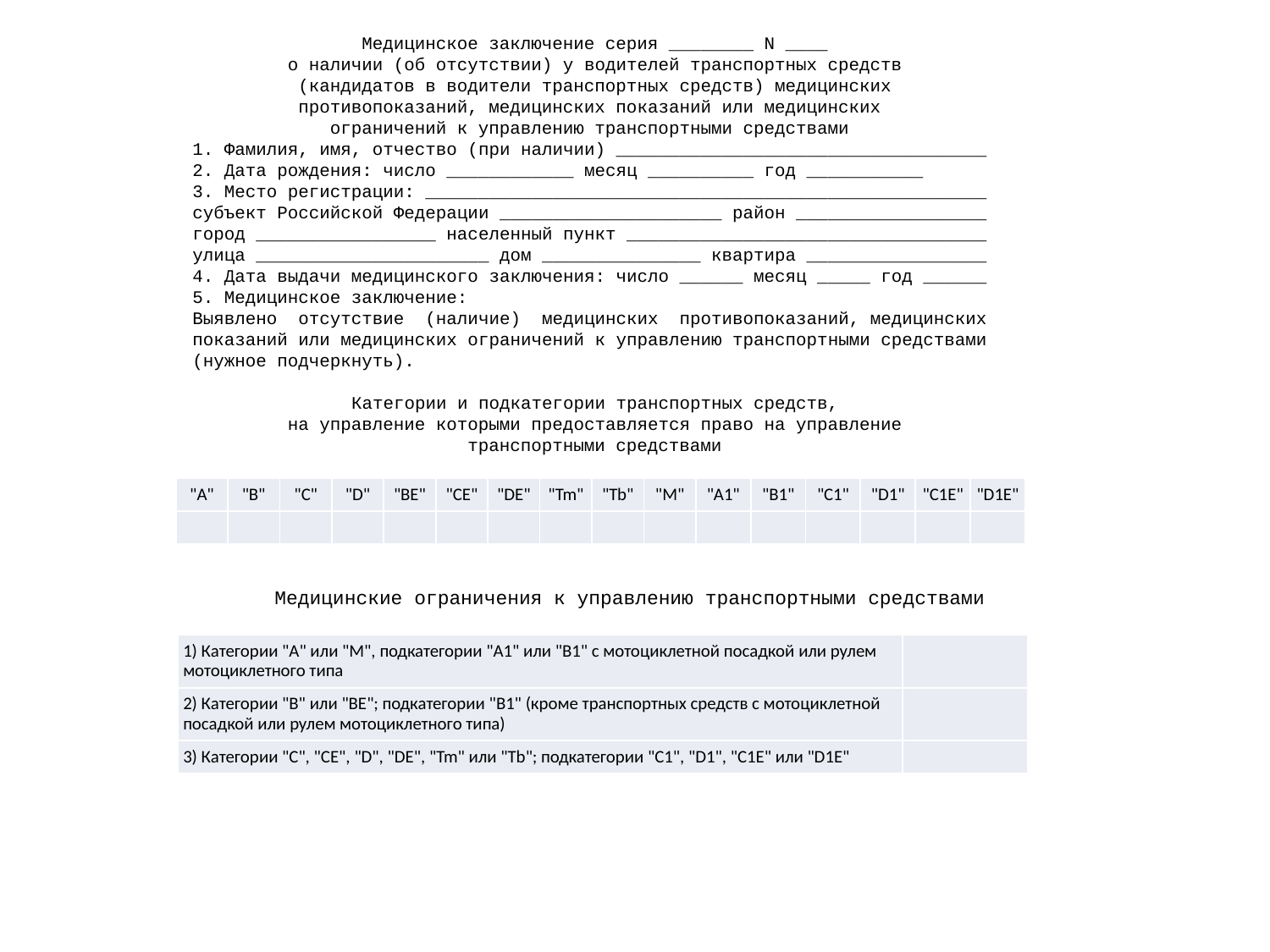

Медицинское заключение серия ________ N ____
         о наличии (об отсутствии) у водителей транспортных средств
          (кандидатов в водители транспортных средств) медицинских
          противопоказаний, медицинских показаний или медицинских
             ограничений к управлению транспортными средствами
1. Фамилия, имя, отчество (при наличии) ___________________________________
2. Дата рождения: число ____________ месяц __________ год ___________
3. Место регистрации: _____________________________________________________
субъект Российской Федерации _____________________ район __________________
город _________________ населенный пункт __________________________________
улица ______________________ дом _______________ квартира _________________
4. Дата выдачи медицинского заключения: число ______ месяц _____ год ______
5. Медицинское заключение:
Выявлено  отсутствие  (наличие)  медицинских  противопоказаний, медицинских
показаний или медицинских ограничений к управлению транспортными средствами
(нужное подчеркнуть).

 Категории и подкатегории транспортных средств,
         на управление которыми предоставляется право на управление
                          транспортными средствами

| "A" | "B" | "C" | "D" | "BE" | "CE" | "DE" | "Tm" | "Tb" | "M" | "A1" | "B1" | "C1" | "D1" | "C1E" | "D1E" |
| --- | --- | --- | --- | --- | --- | --- | --- | --- | --- | --- | --- | --- | --- | --- | --- |
|  |  |  |  |  |  |  |  |  |  |  |  |  |  |  |  |
Медицинские ограничения к управлению транспортными средствами
| 1) Категории "A" или "M", подкатегории "A1" или "B1" с мотоциклетной посадкой или рулем мотоциклетного типа |  |
| --- | --- |
| 2) Категории "B" или "BE"; подкатегории "B1" (кроме транспортных средств с мотоциклетной посадкой или рулем мотоциклетного типа) |  |
| 3) Категории "C", "CE", "D", "DE", "Tm" или "Tb"; подкатегории "C1", "D1", "C1E" или "D1E" |  |